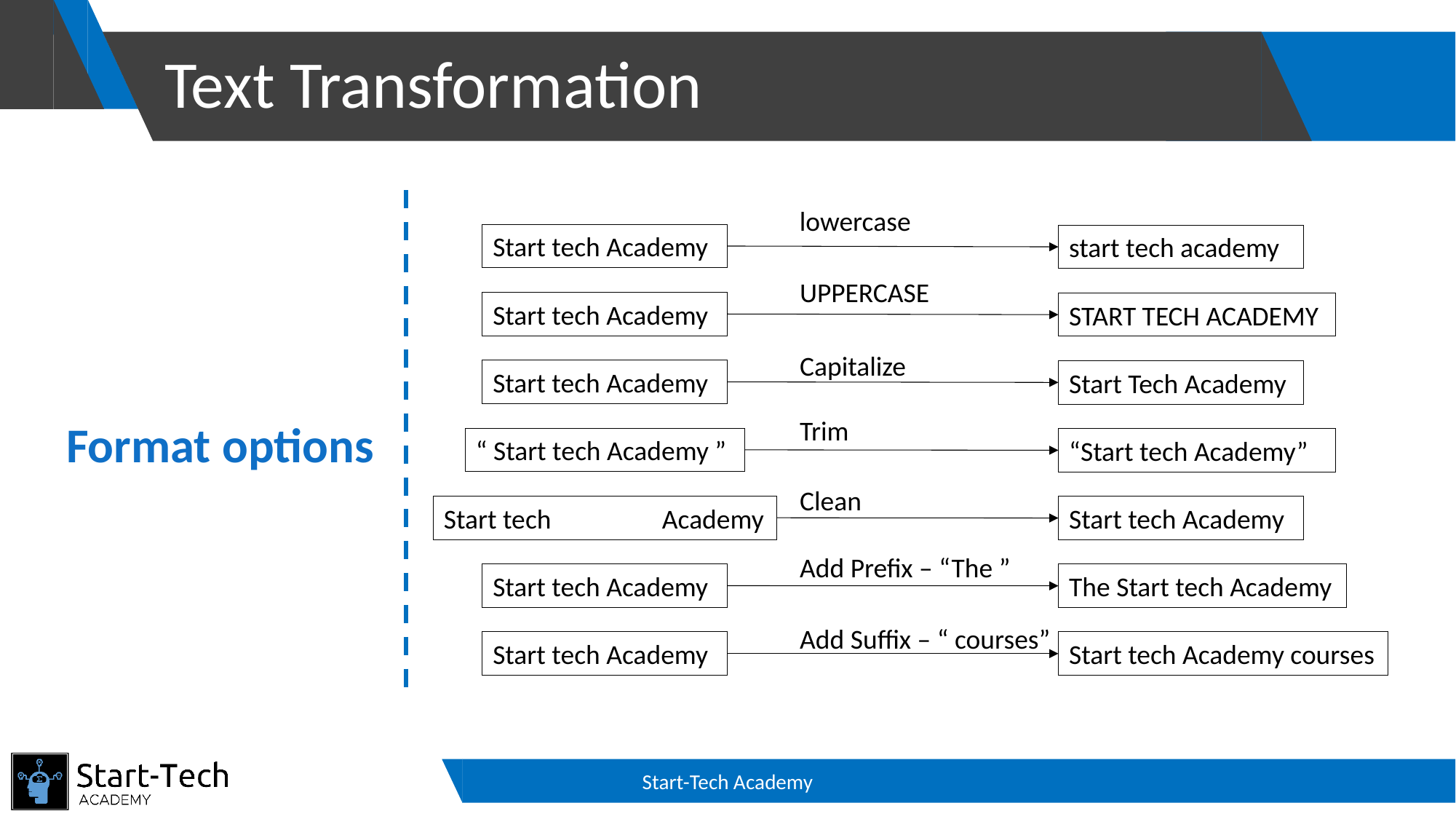

# Text Transformation
lowercase
Start tech Academy
start tech academy
UPPERCASE
Start tech Academy
START TECH ACADEMY
Capitalize
Start tech Academy
Start Tech Academy
Trim
Format options
“ Start tech Academy ”
“Start tech Academy”
Clean
Start tech		Academy
Start tech Academy
Add Prefix – “The ”
Start tech Academy
The Start tech Academy
Add Suffix – “ courses”
Start tech Academy
Start tech Academy courses
Start-Tech Academy